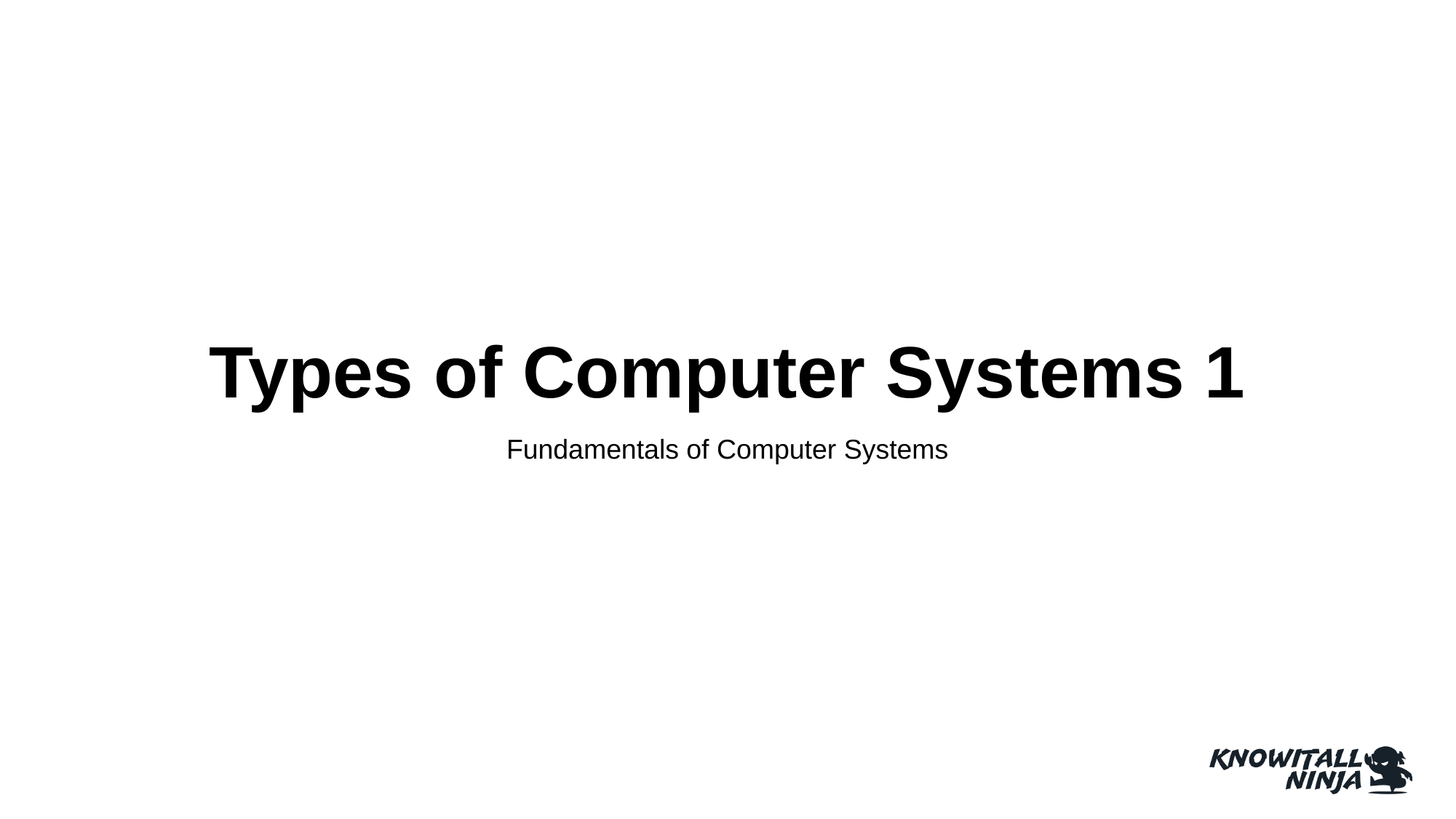

# Types of Computer Systems 1
Fundamentals of Computer Systems